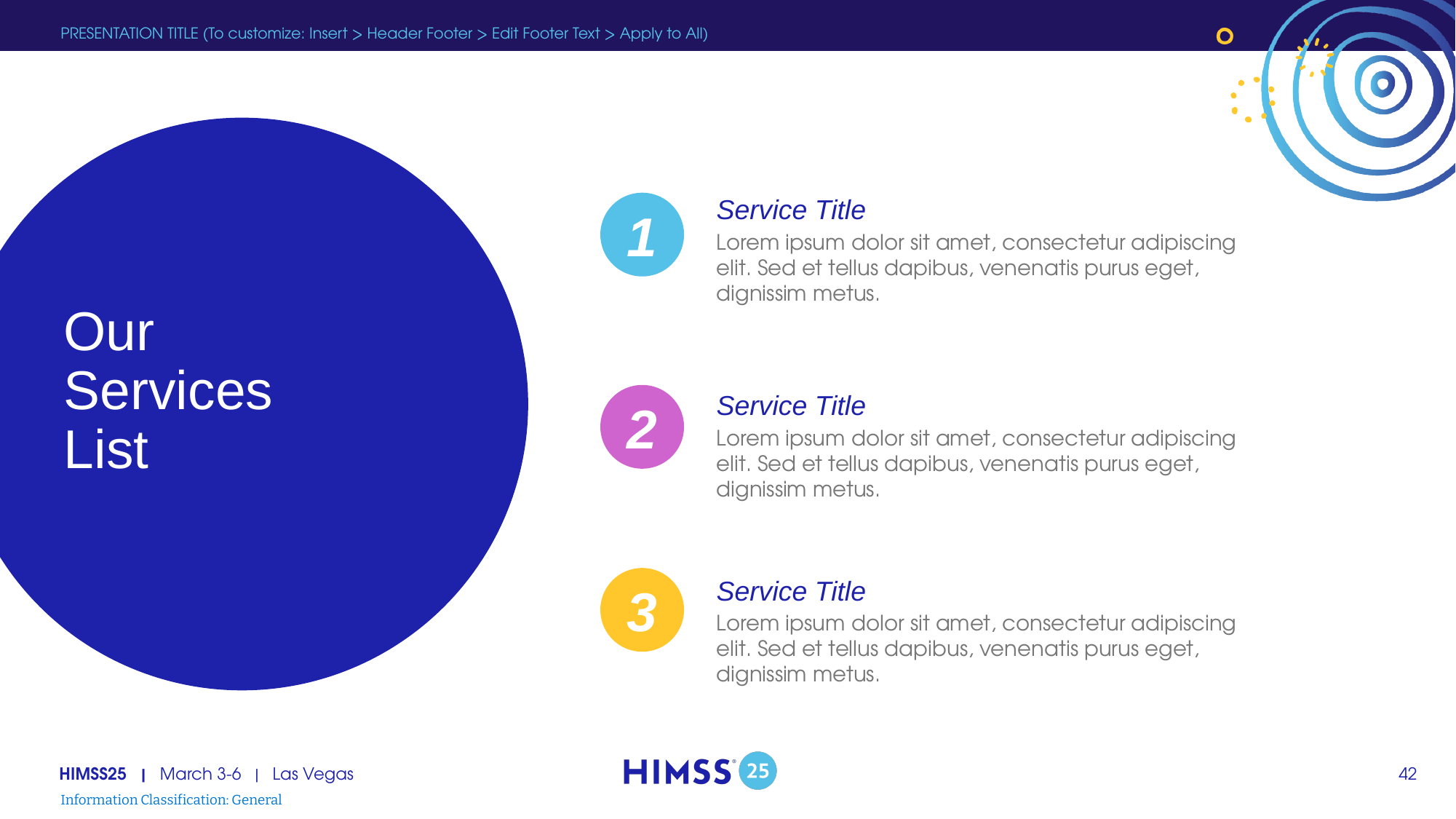

PRESENTATION TITLE (To customize: Insert > Header Footer > Edit Footer Text > Apply to All)
Service Title
1
Lorem ipsum dolor sit amet, consectetur adipiscing elit. Sed et tellus dapibus, venenatis purus eget, dignissim metus.
# Our Services List
Service Title
2
Lorem ipsum dolor sit amet, consectetur adipiscing elit. Sed et tellus dapibus, venenatis purus eget, dignissim metus.
Service Title
3
Lorem ipsum dolor sit amet, consectetur adipiscing elit. Sed et tellus dapibus, venenatis purus eget, dignissim metus.
42